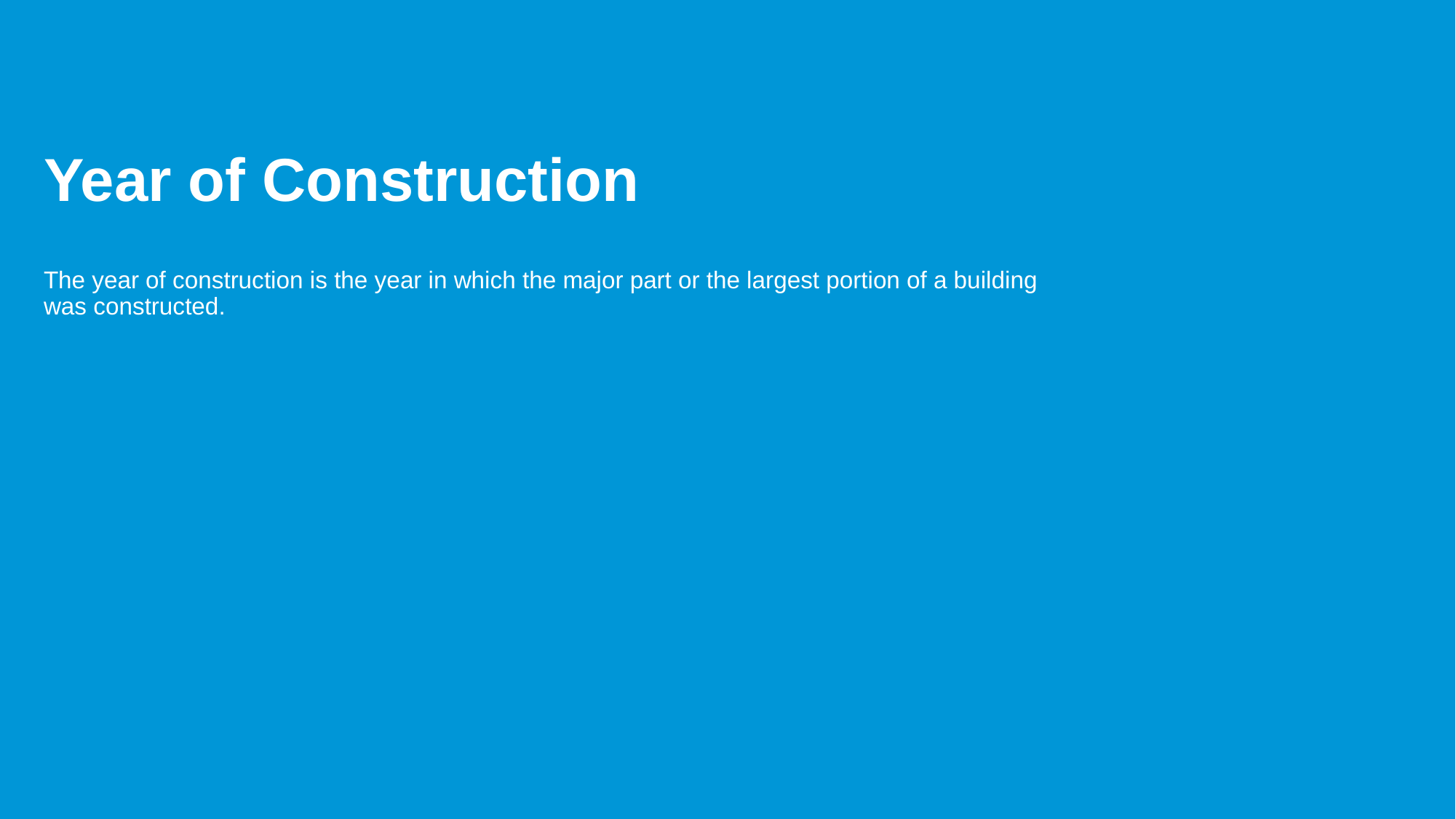

# Year of Construction
The year of construction is the year in which the major part or the largest portion of a building was constructed.